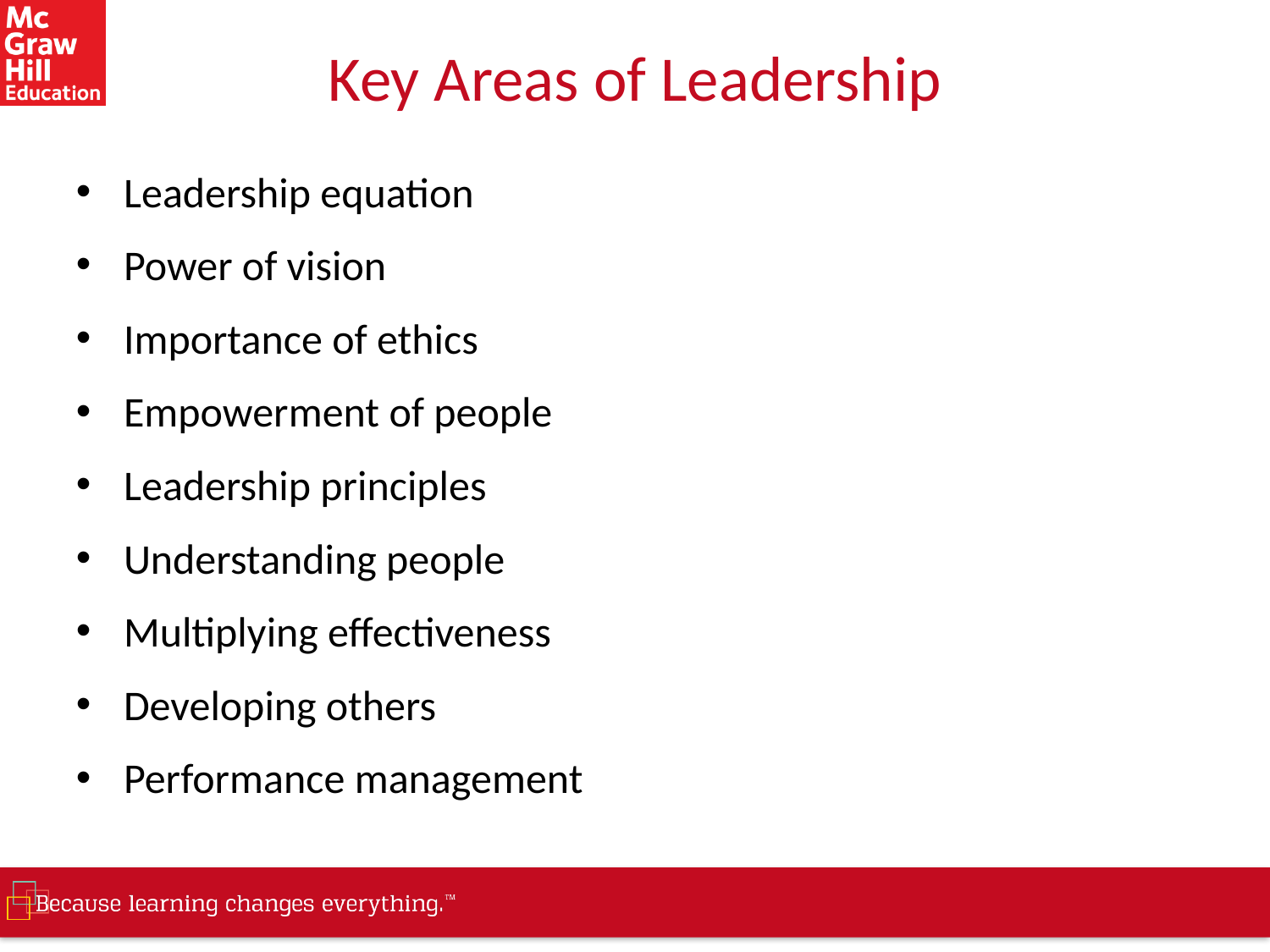

# Key Areas of Leadership
Leadership equation
Power of vision
Importance of ethics
Empowerment of people
Leadership principles
Understanding people
Multiplying effectiveness
Developing others
Performance management